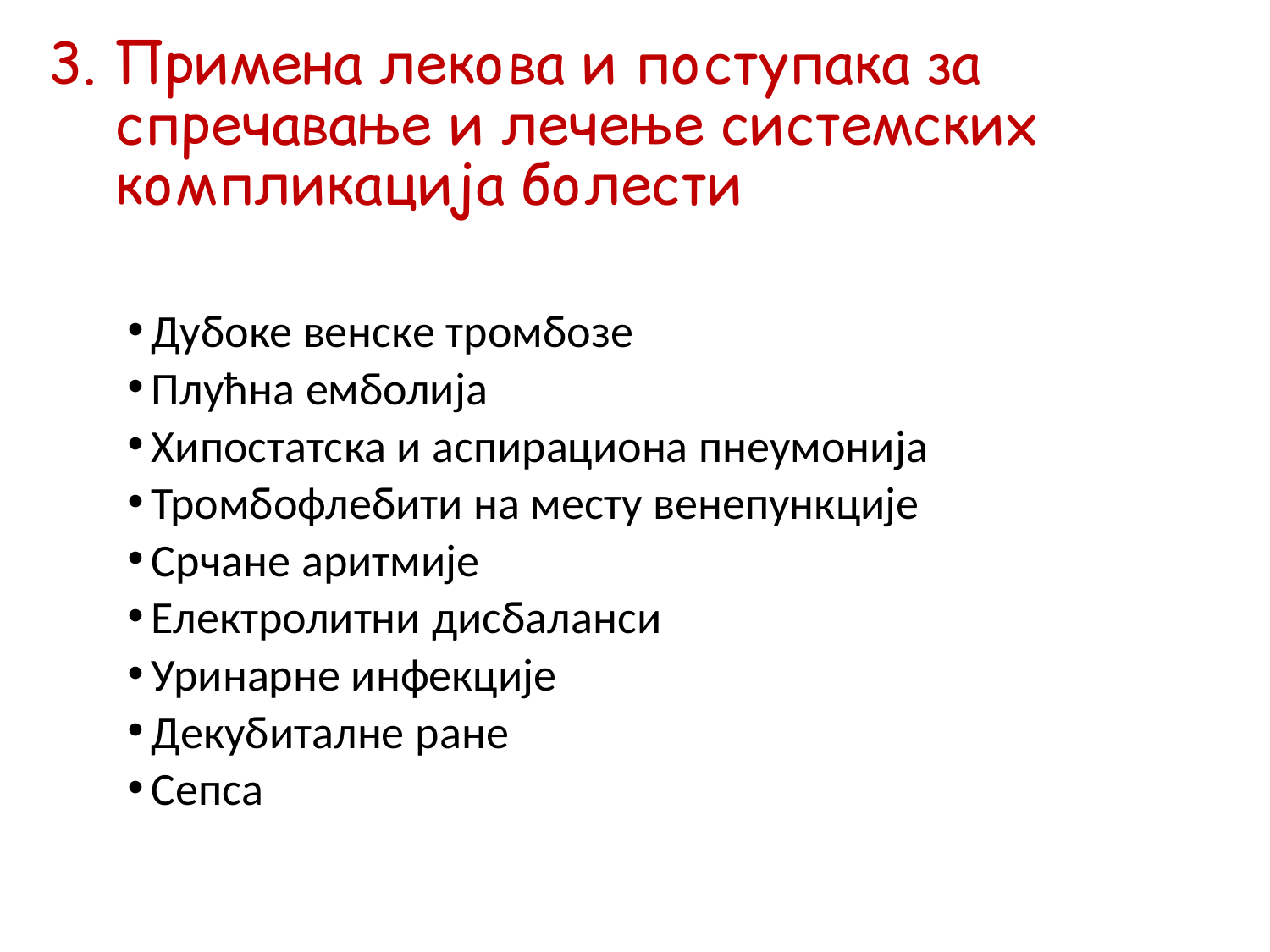

# 3. Примена лекова и поступака за спречавање и лечење системских компликација болести
Дубоке венске тромбозе
Плућна емболија
Хипостатска и аспирациона пнеумонија
Тромбофлебити на месту венепункције
Срчане аритмије
Електролитни дисбаланси
Уринарне инфекције
Декубиталне ране
Сепса